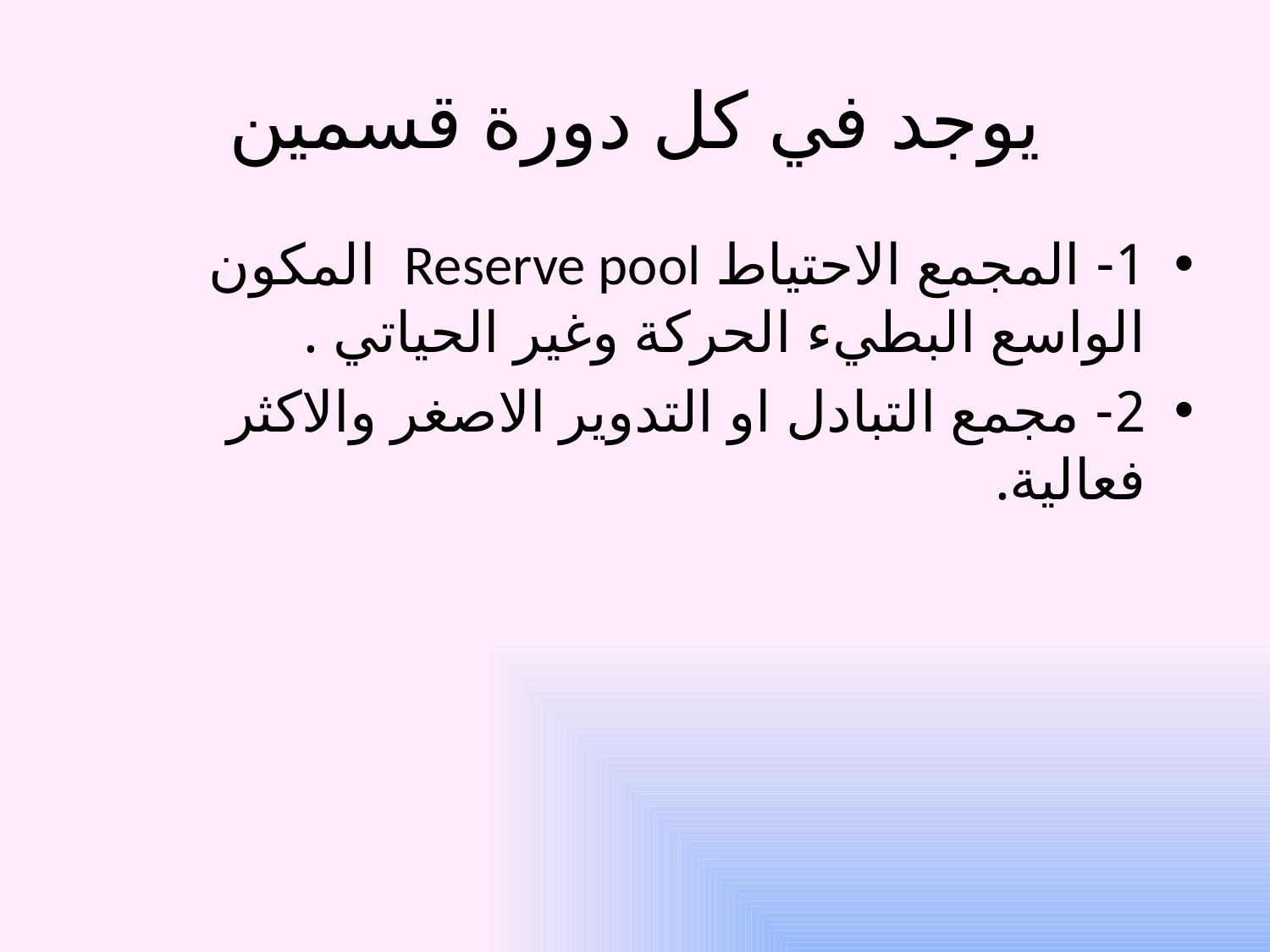

# يوجد في كل دورة قسمين
1- المجمع الاحتياط Reserve pool  المكون الواسع البطيء الحركة وغير الحياتي .
2- مجمع التبادل او التدوير الاصغر والاكثر فعالية.